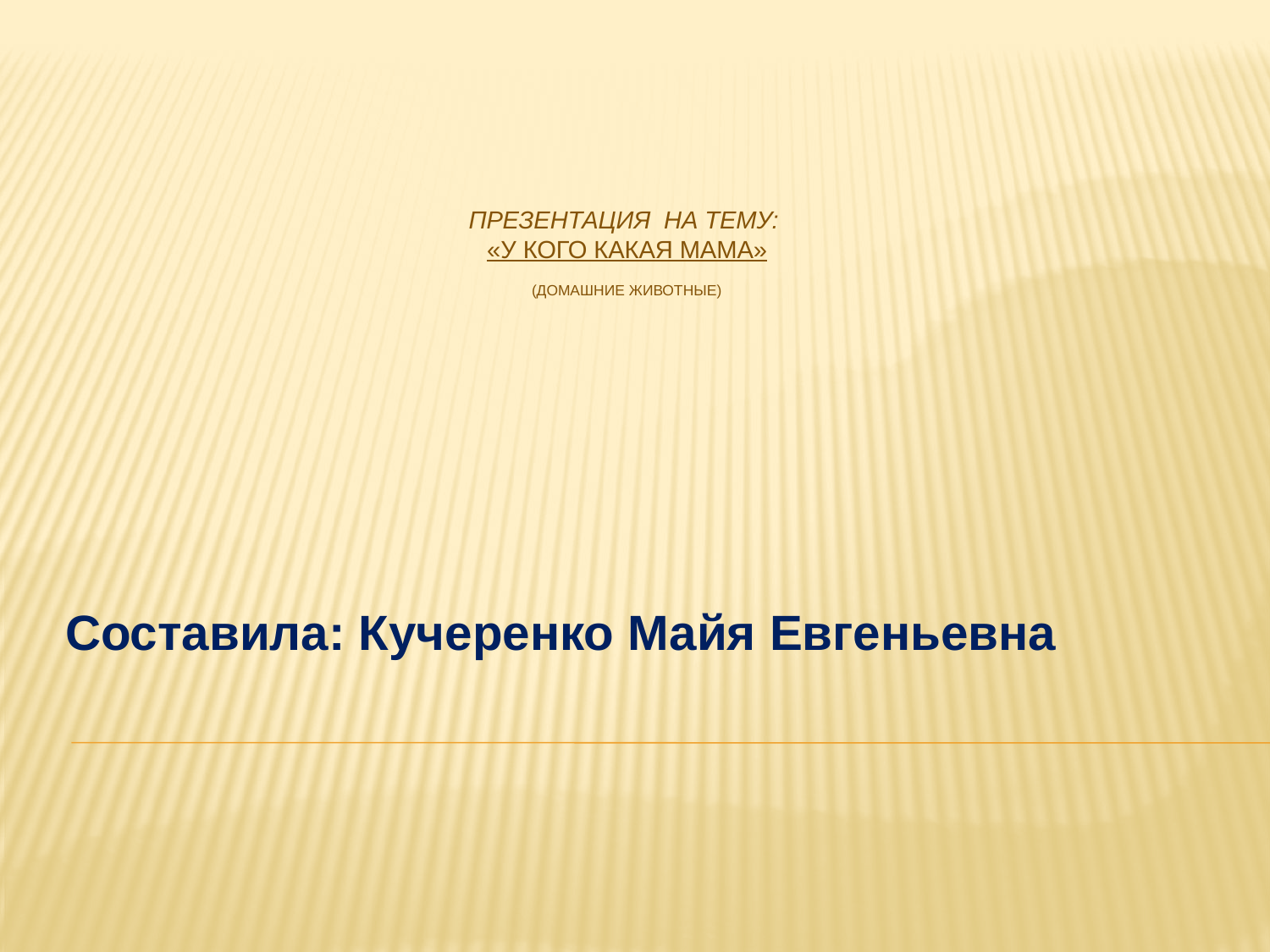

# Презентация  на тему: «У кого какая мама» (домашние животные)
Составила: Кучеренко Майя Евгеньевна